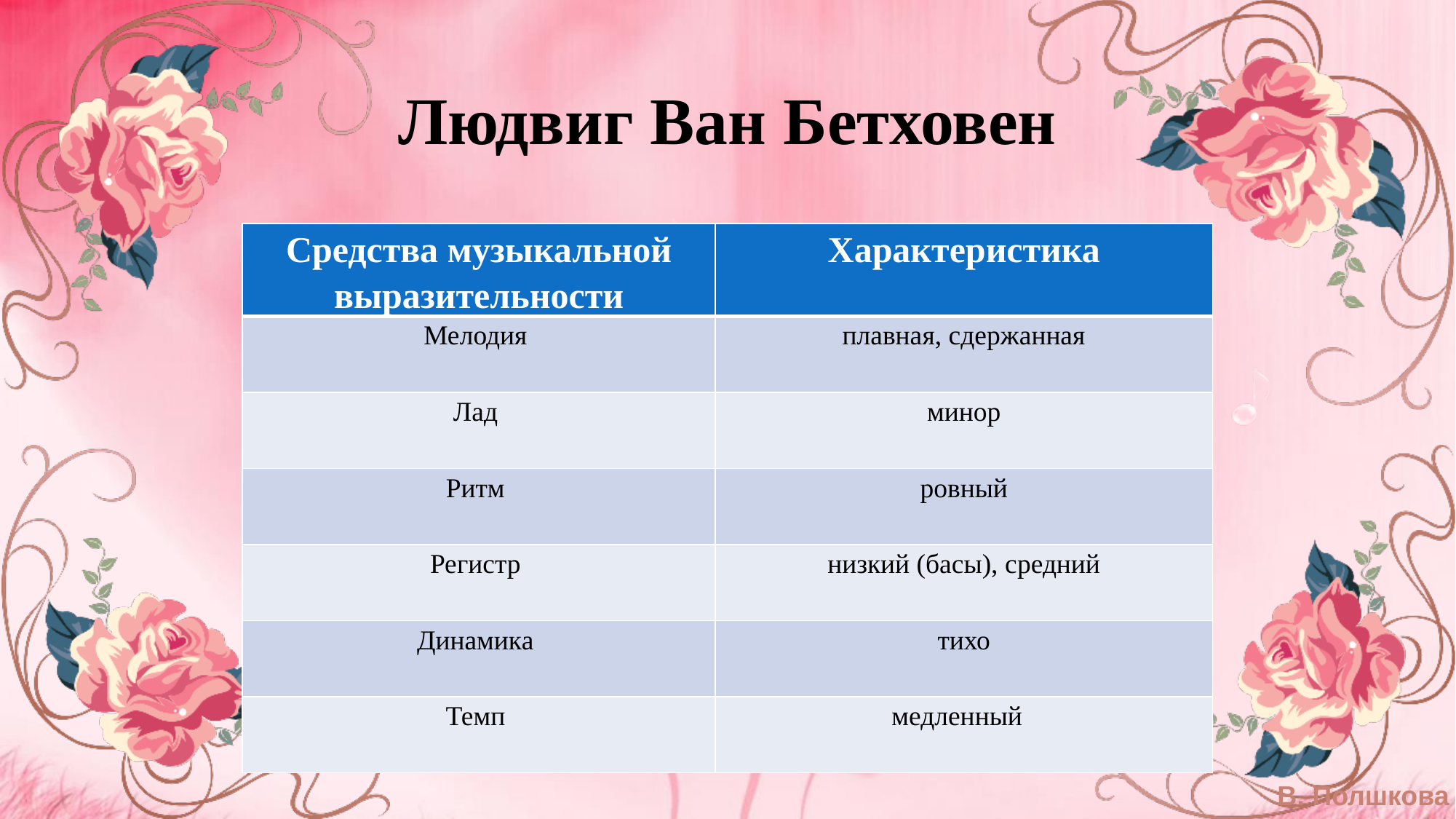

# Людвиг Ван Бетховен

| Средства музыкальной выразительности | Характеристика |
| --- | --- |
| Мелодия | плавная, сдержанная |
| Лад | минор |
| Ритм | ровный |
| Регистр | низкий (басы), средний |
| Динамика | тихо |
| Темп | медленный |